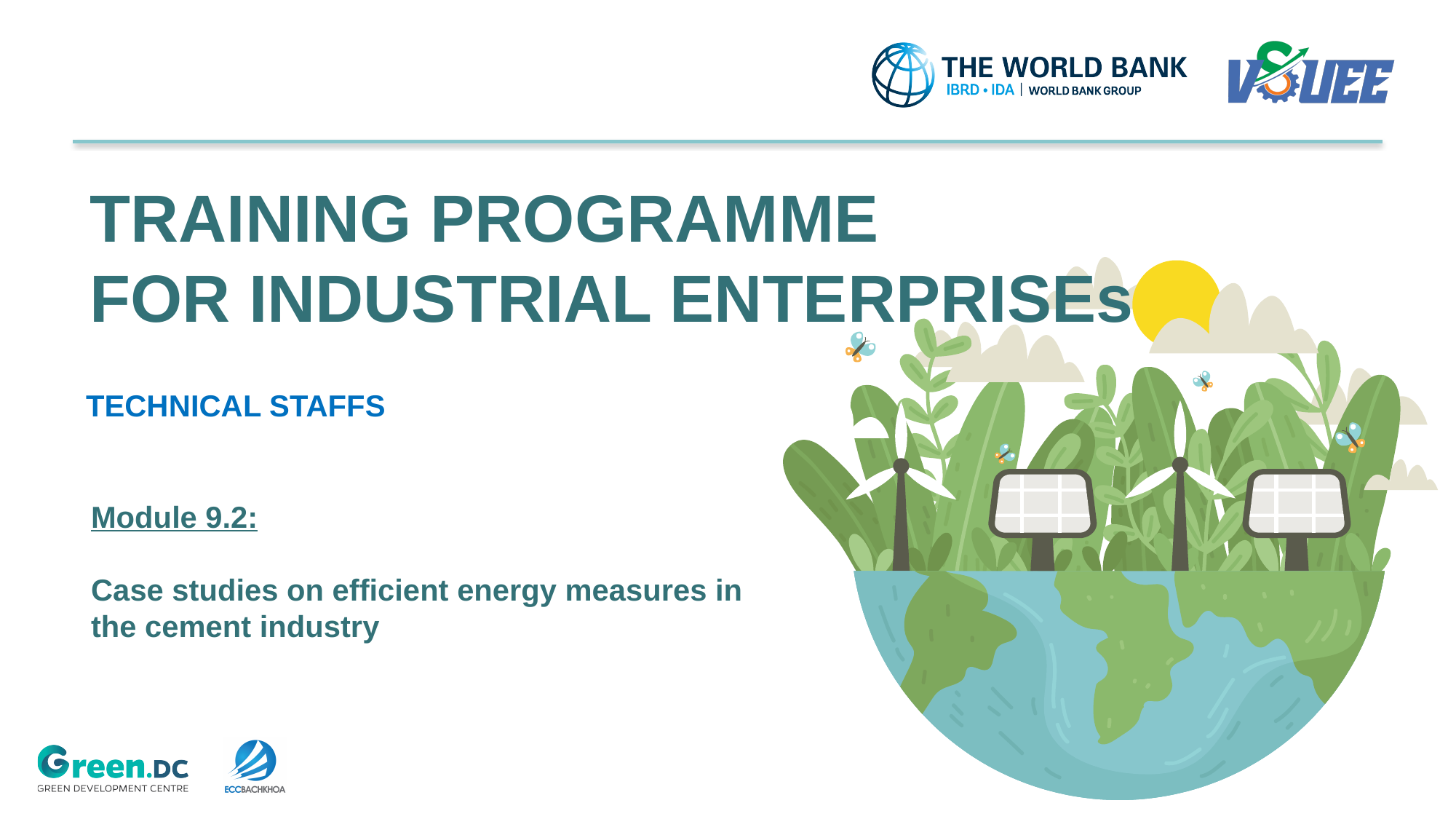

TRAINING PROGRAMME
FOR INDUSTRIAL ENTERPRISEs

TECHNICAL STAFFS
Module 9.2:

Case studies on efficient energy measures in the cement industry